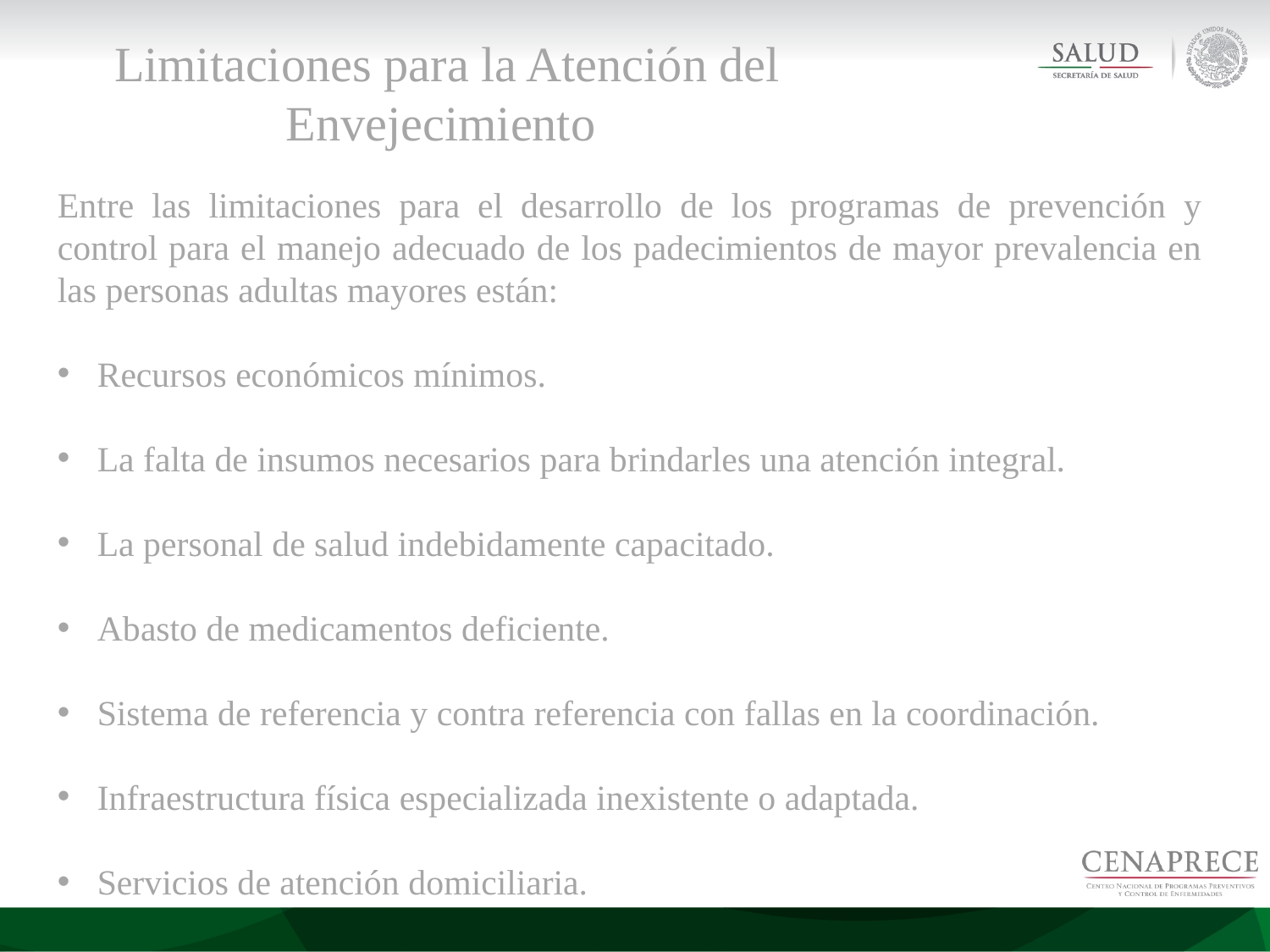

Limitaciones para la Atención del Envejecimiento
Entre las limitaciones para el desarrollo de los programas de prevención y control para el manejo adecuado de los padecimientos de mayor prevalencia en las personas adultas mayores están:

Recursos económicos mínimos.

La falta de insumos necesarios para brindarles una atención integral.

La personal de salud indebidamente capacitado.

Abasto de medicamentos deficiente.

Sistema de referencia y contra referencia con fallas en la coordinación.

Infraestructura física especializada inexistente o adaptada.

Servicios de atención domiciliaria.